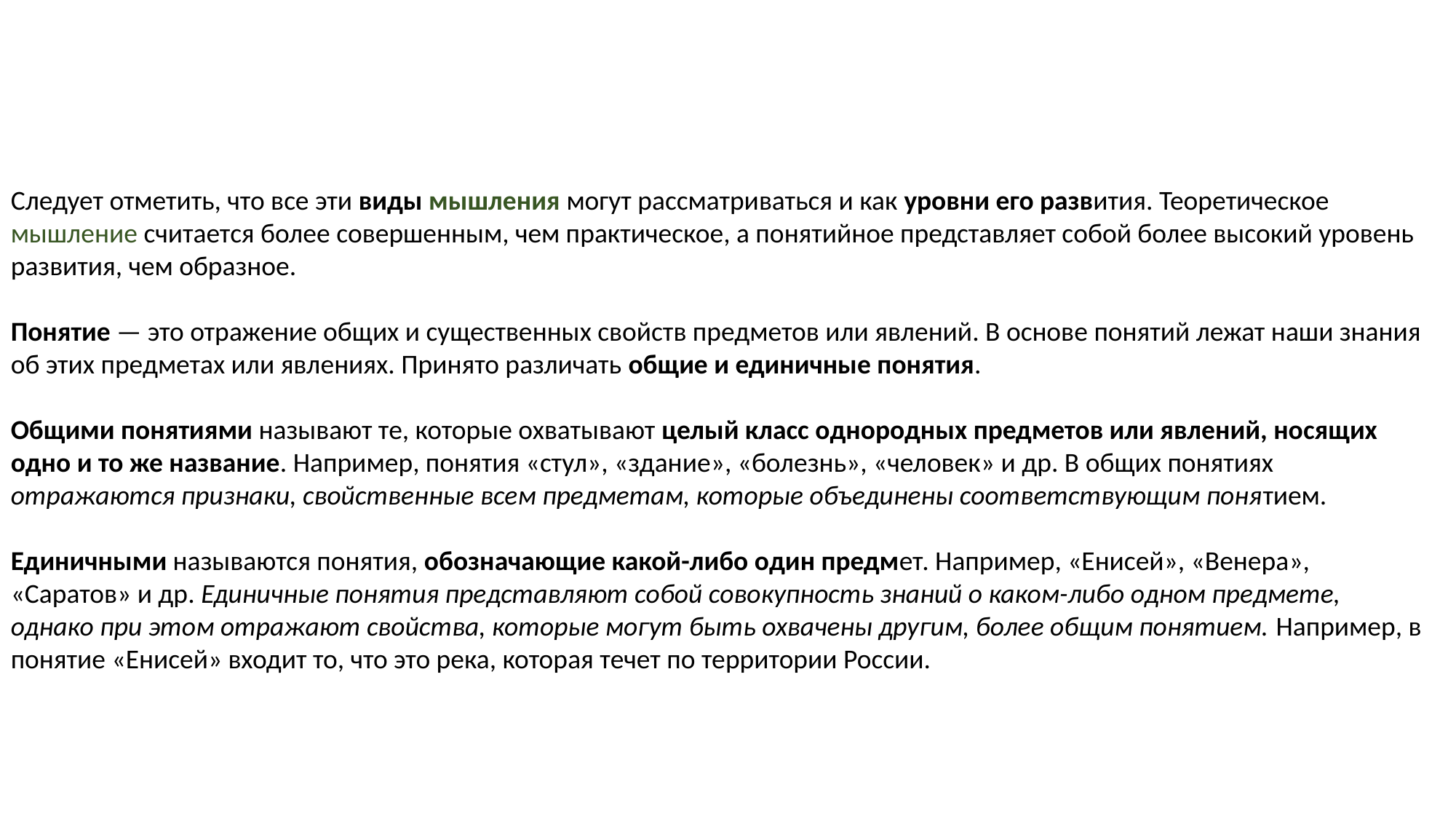

Следует отметить, что все эти виды мышления могут рассматриваться и как уровни его развития. Теоретическое мышление считается более совершенным, чем практическое, а понятийное представляет собой более высокий уровень развития, чем образное.

Понятие — это отражение общих и существенных свойств предметов или явлений. В основе понятий лежат наши знания об этих предметах или явлениях. Принято различать общие и единичные понятия.

Общими понятиями называют те, которые охватывают целый класс однородных предметов или явлений, носящих одно и то же название. Например, понятия «стул», «здание», «болезнь», «человек» и др. В общих понятиях отражаются признаки, свойственные всем предметам, которые объединены соответствующим понятием.

Единичными называются понятия, обозначающие какой-либо один предмет. Например, «Енисей», «Венера», «Саратов» и др. Единичные понятия представляют собой совокупность знаний о каком-либо одном предмете, однако при этом отражают свойства, которые могут быть охвачены другим, более общим понятием. Например, в понятие «Енисей» входит то, что это река, которая течет по территории России.